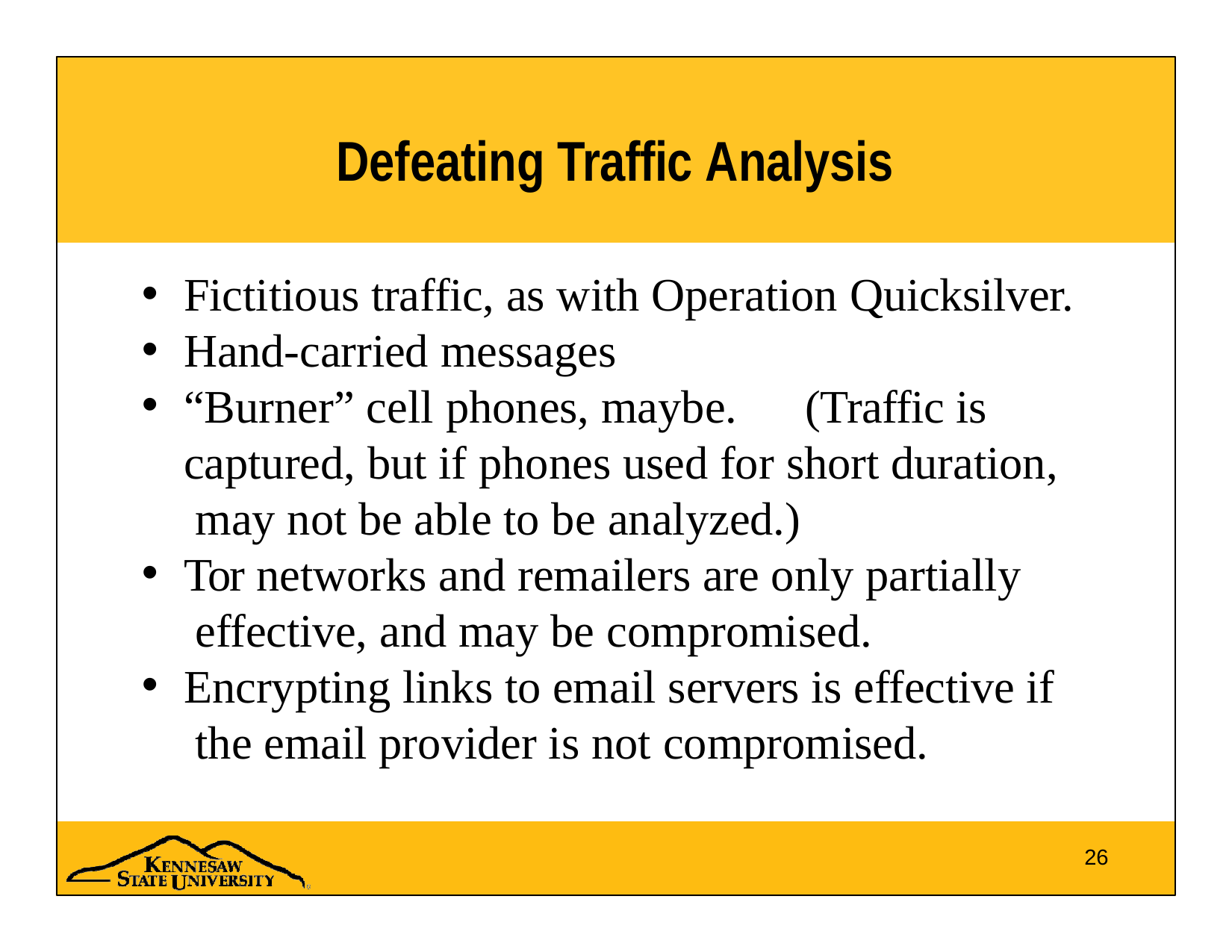

# Defeating Traffic Analysis
Fictitious traffic, as with Operation Quicksilver.
Hand-carried messages
“Burner” cell phones, maybe.	(Traffic is  captured, but if phones used for short duration,  may not be able to be analyzed.)
Tor networks and remailers are only partially  effective, and may be compromised.
Encrypting links to email servers is effective if  the email provider is not compromised.

26